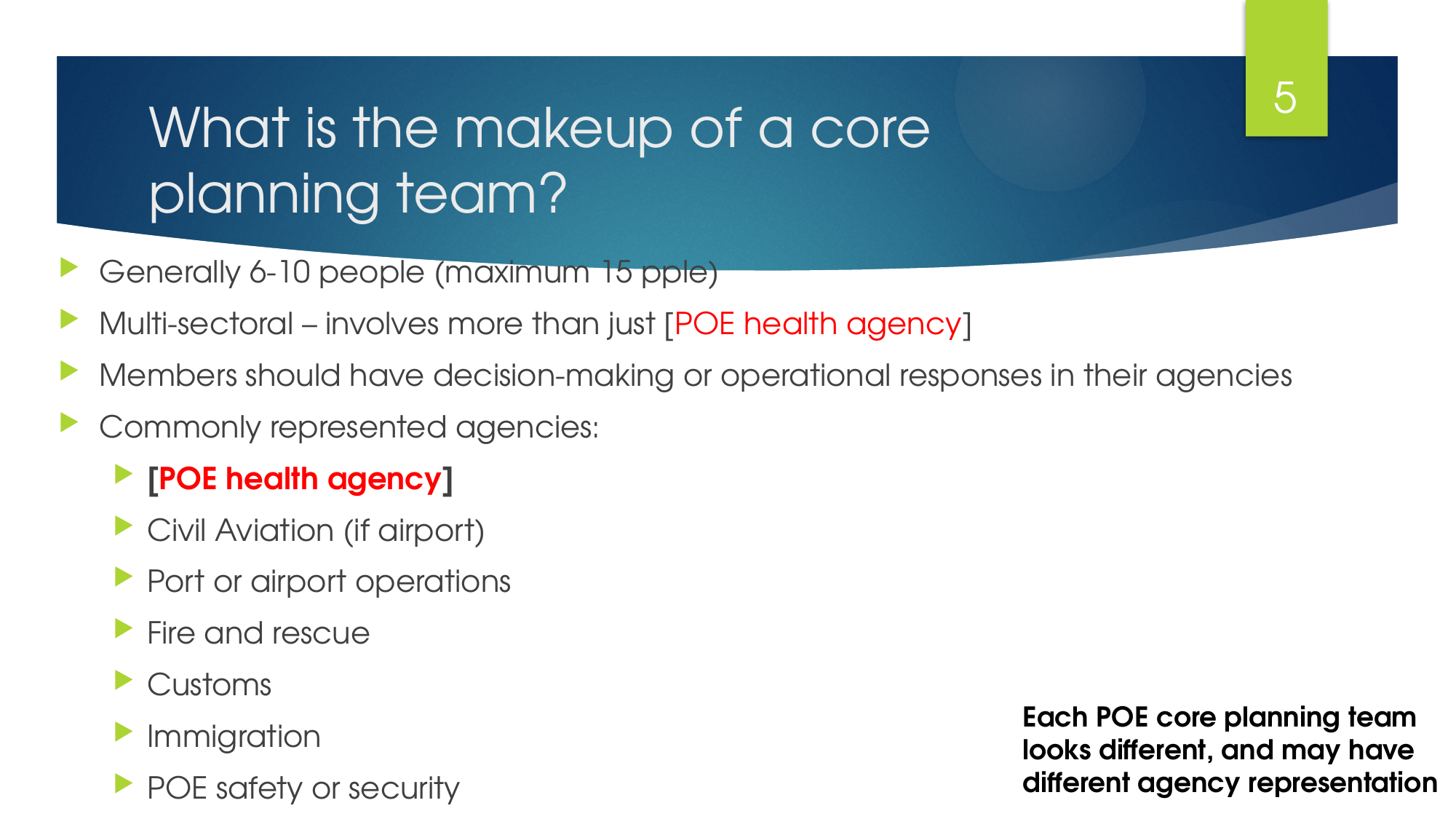

5
# What is the makeup of a core planning team?
Generally 6-10 people (maximum 15 pple)
Multi-sectoral – involves more than just [POE health agency]
Members should have decision-making or operational responses in their agencies
Commonly represented agencies:
[POE health agency]
Civil Aviation (if airport)
Port or airport operations
Fire and rescue
Customs
Immigration
POE safety or security

Each POE core planning team looks different, and may have different agency representation